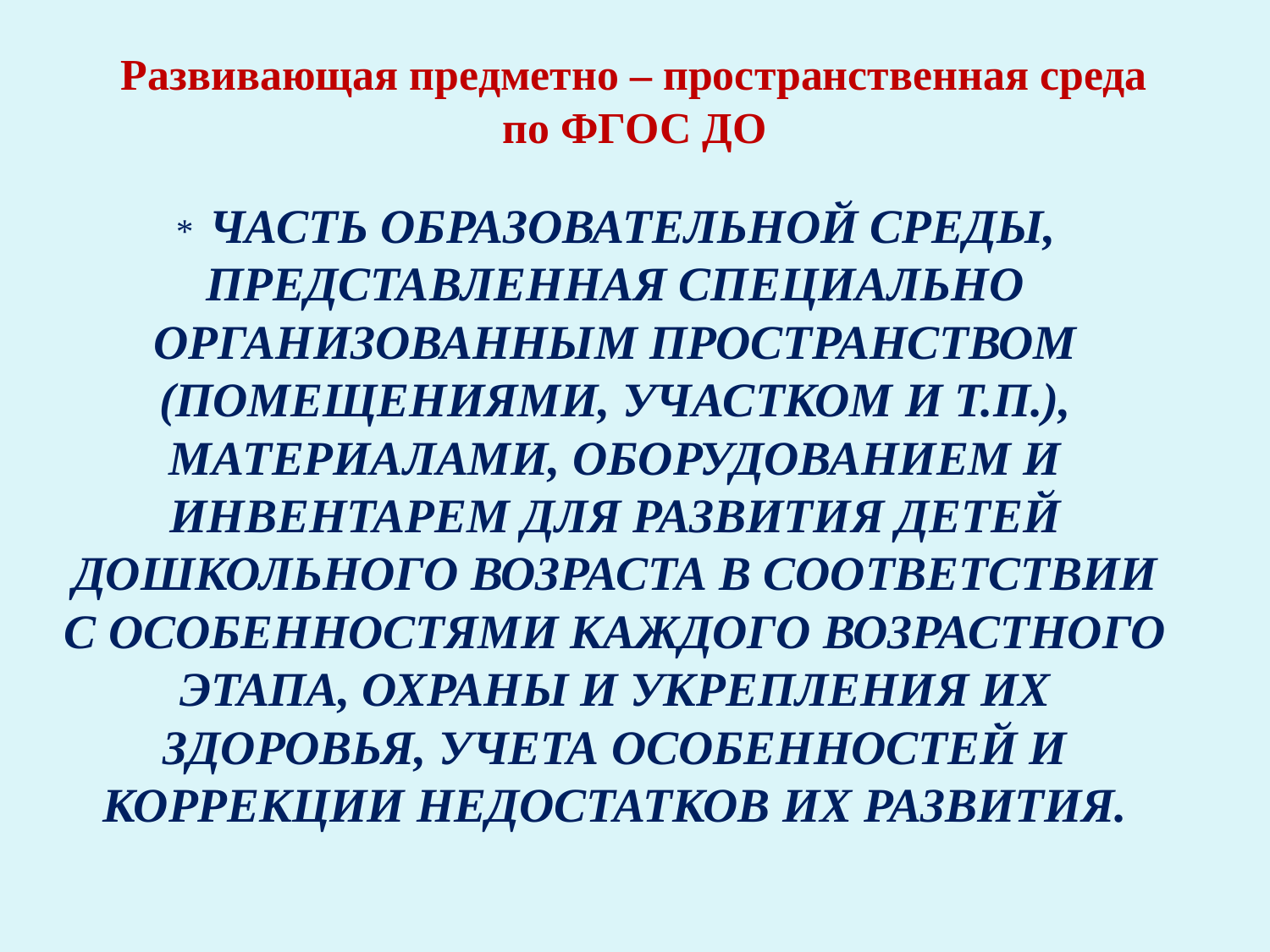

# Развивающая предметно – пространственная среда по ФГОС ДО
*  ЧАСТЬ ОБРАЗОВАТЕЛЬНОЙ СРЕДЫ, ПРЕДСТАВЛЕННАЯ СПЕЦИАЛЬНО ОРГАНИЗОВАННЫМ ПРОСТРАНСТВОМ (ПОМЕЩЕНИЯМИ, УЧАСТКОМ И Т.П.), МАТЕРИАЛАМИ, ОБОРУДОВАНИЕМ И ИНВЕНТАРЕМ ДЛЯ РАЗВИТИЯ ДЕТЕЙ ДОШКОЛЬНОГО ВОЗРАСТА В СООТВЕТСТВИИ С ОСОБЕННОСТЯМИ КАЖДОГО ВОЗРАСТНОГО ЭТАПА, ОХРАНЫ И УКРЕПЛЕНИЯ ИХ ЗДОРОВЬЯ, УЧЕТА ОСОБЕННОСТЕЙ И КОРРЕКЦИИ НЕДОСТАТКОВ ИХ РАЗВИТИЯ.